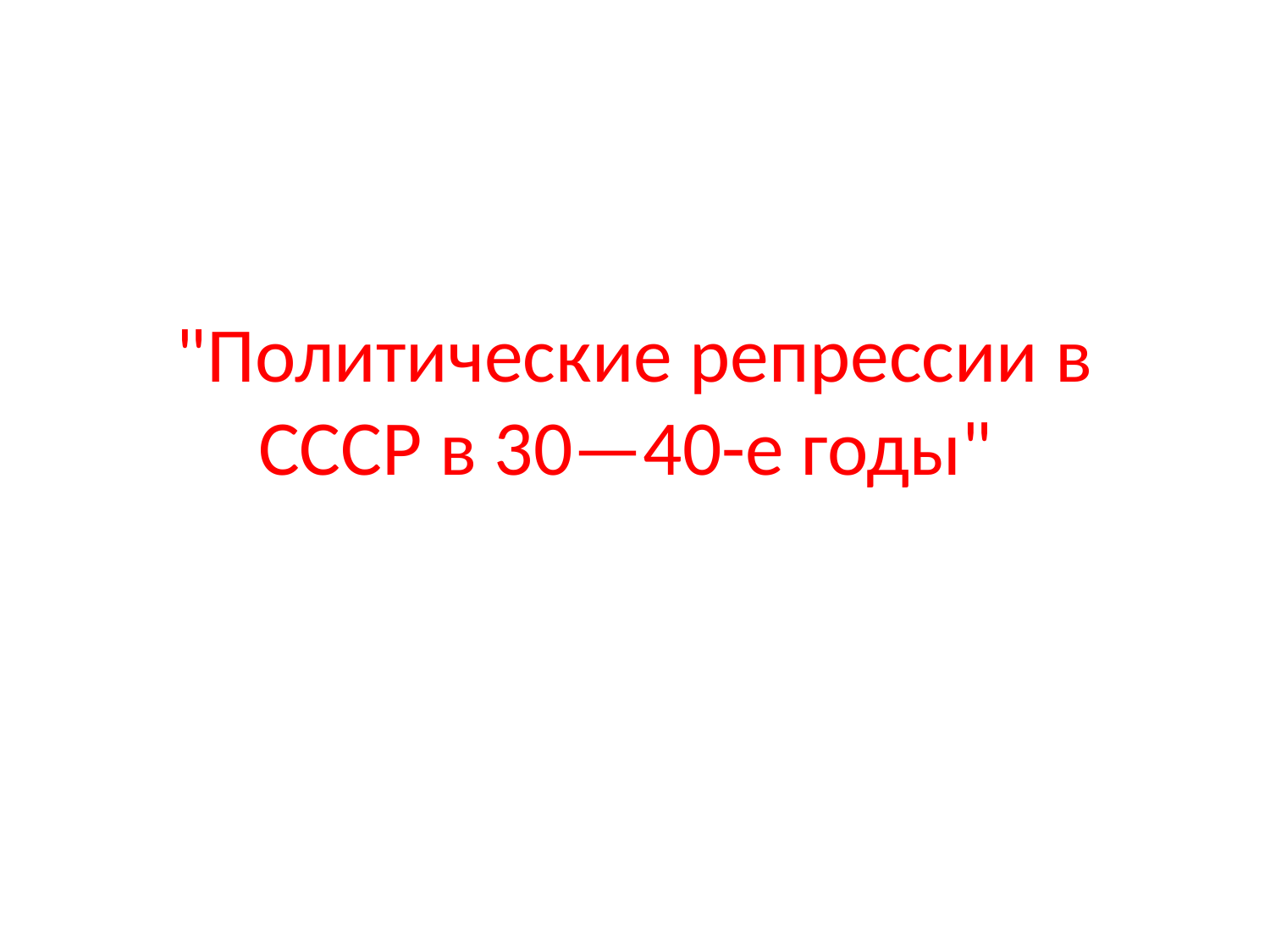

# "Политические репрессии в СССР в 30—40-е годы"